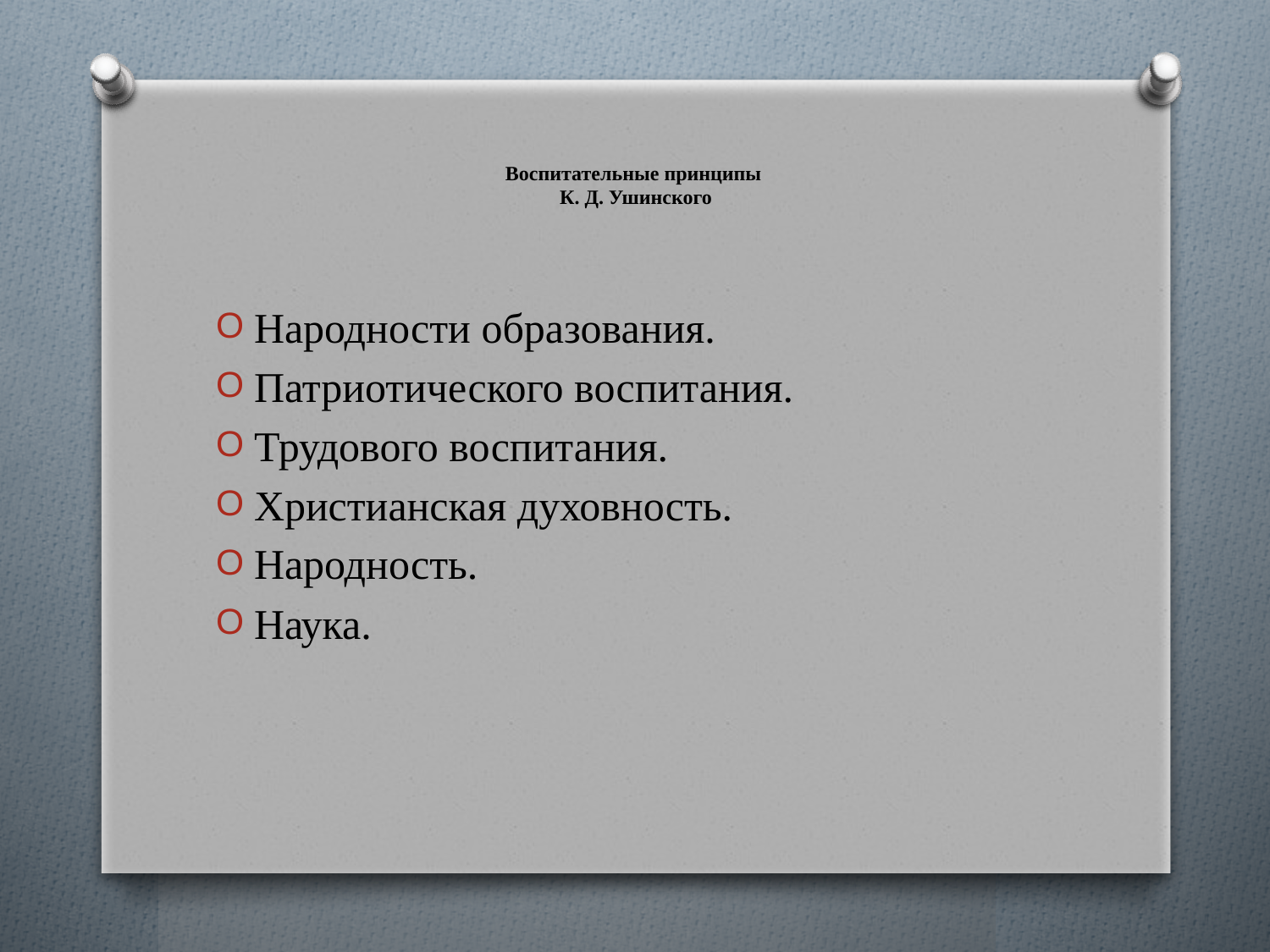

# Воспитательные принципы К. Д. Ушинского
Народности образования.
Патриотического воспитания.
Трудового воспитания.
Христианская духовность.
Народность.
Наука.